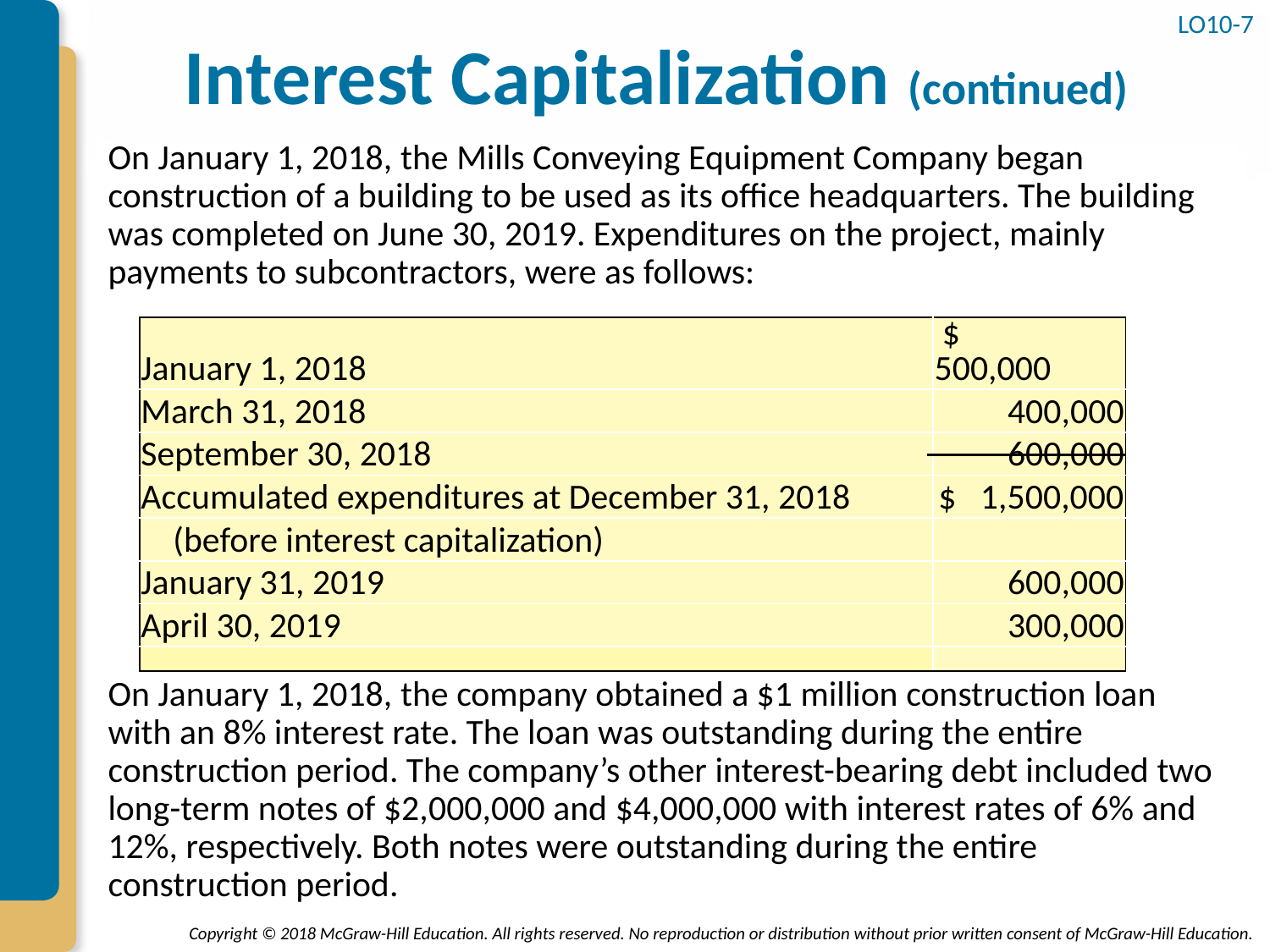

LO10-7
# Interest Capitalization (continued)
On January 1, 2018, the Mills Conveying Equipment Company began construction of a building to be used as its office headquarters. The building was completed on June 30, 2019. Expenditures on the project, mainly payments to subcontractors, were as follows:

On January 1, 2018, the company obtained a $1 million construction loan with an 8% interest rate. The loan was outstanding during the entire construction period. The company’s other interest-bearing debt included two long-term notes of $2,000,000 and $4,000,000 with interest rates of 6% and 12%, respectively. Both notes were outstanding during the entire construction period.
| January 1, 2018 | $ 500,000 |
| --- | --- |
| March 31, 2018 | 400,000 |
| September 30, 2018 | 600,000 |
| Accumulated expenditures at December 31, 2018 | $ 1,500,000 |
| (before interest capitalization) |  |
| January 31, 2019 | 600,000 |
| April 30, 2019 | 300,000 |
|  |  |